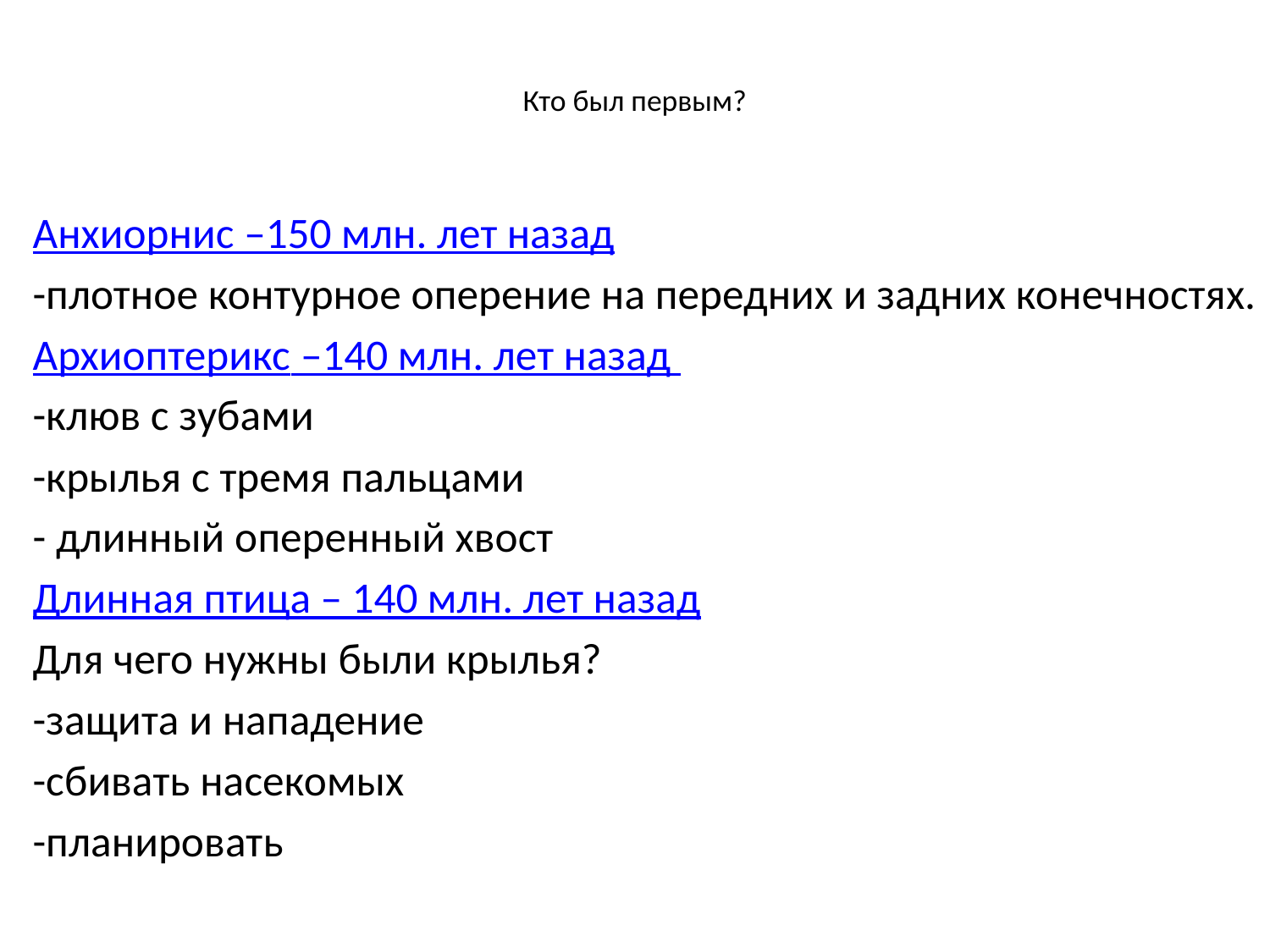

# Кто был первым?
Анхиорнис –150 млн. лет назад
-плотное контурное оперение на передних и задних конечностях.
Архиоптерикс –140 млн. лет назад
-клюв с зубами
-крылья с тремя пальцами
- длинный оперенный хвост
Длинная птица – 140 млн. лет назад
Для чего нужны были крылья?
-защита и нападение
-сбивать насекомых
-планировать